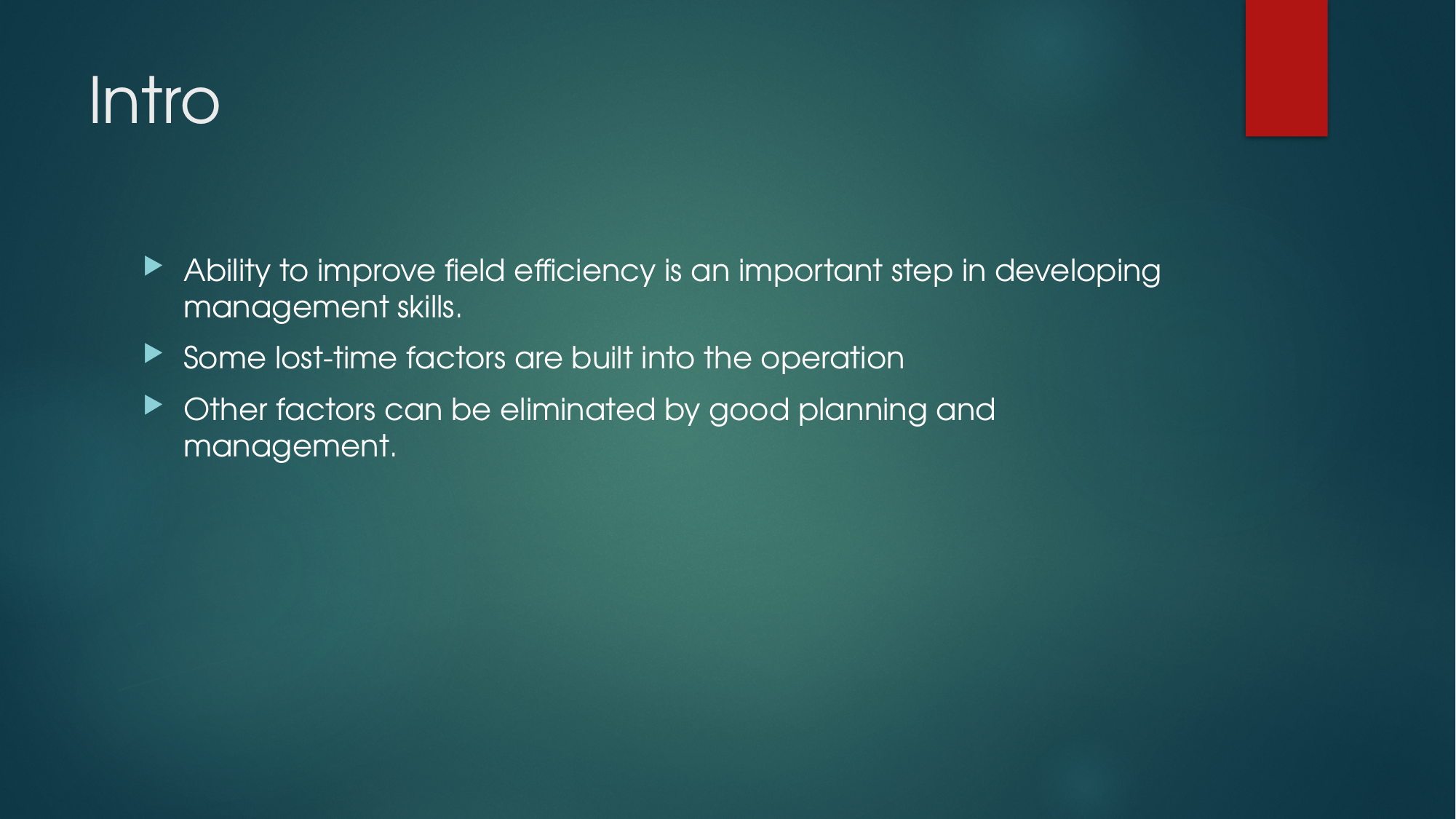

# Intro
Ability to improve field efficiency is an important step in developing management skills.
Some lost-time factors are built into the operation
Other factors can be eliminated by good planning and management.